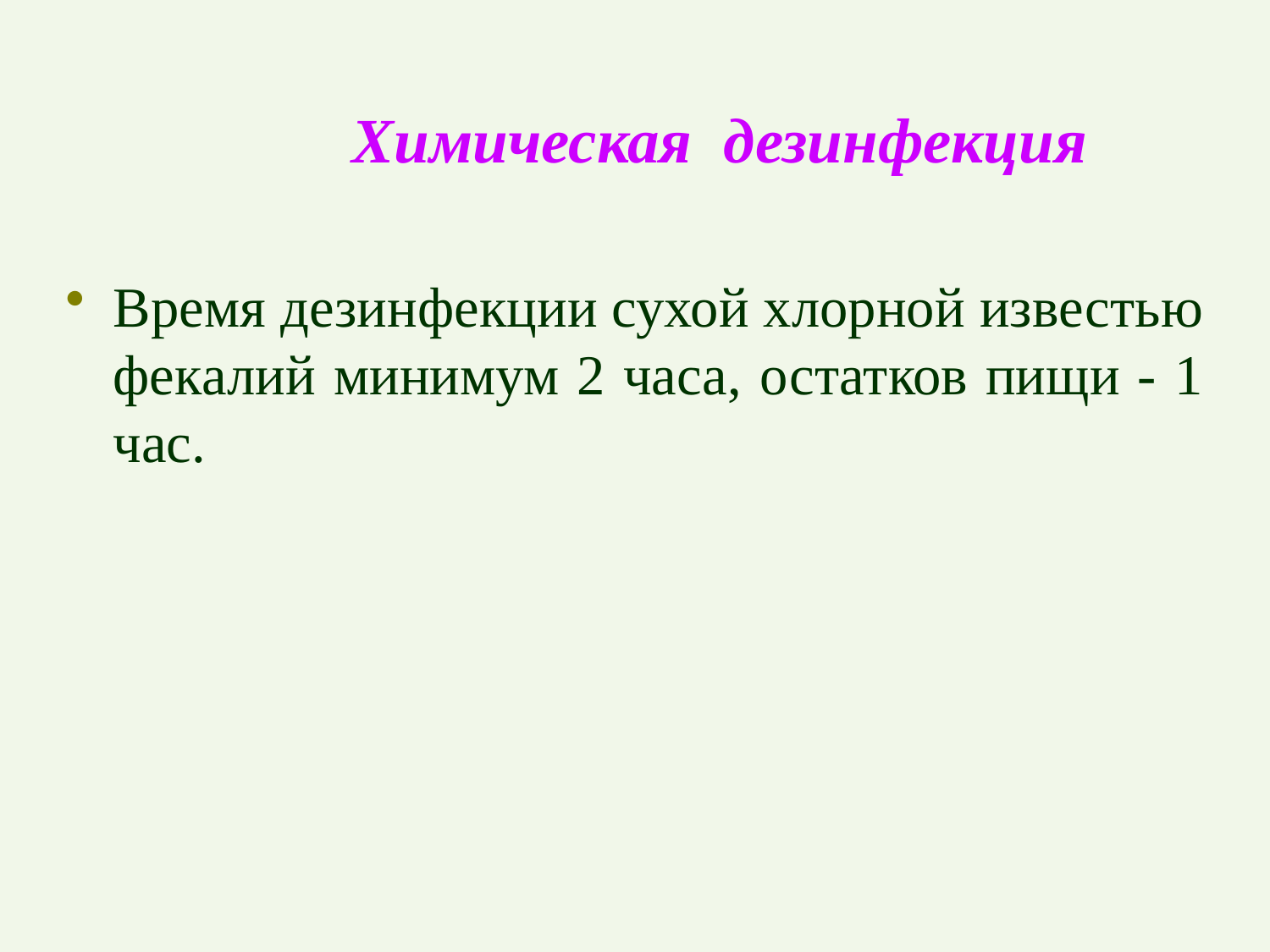

# Химическая  дезинфекция
Время дезинфекции сухой хлорной известью фекалий минимум 2 часа, остатков пищи - 1 час.